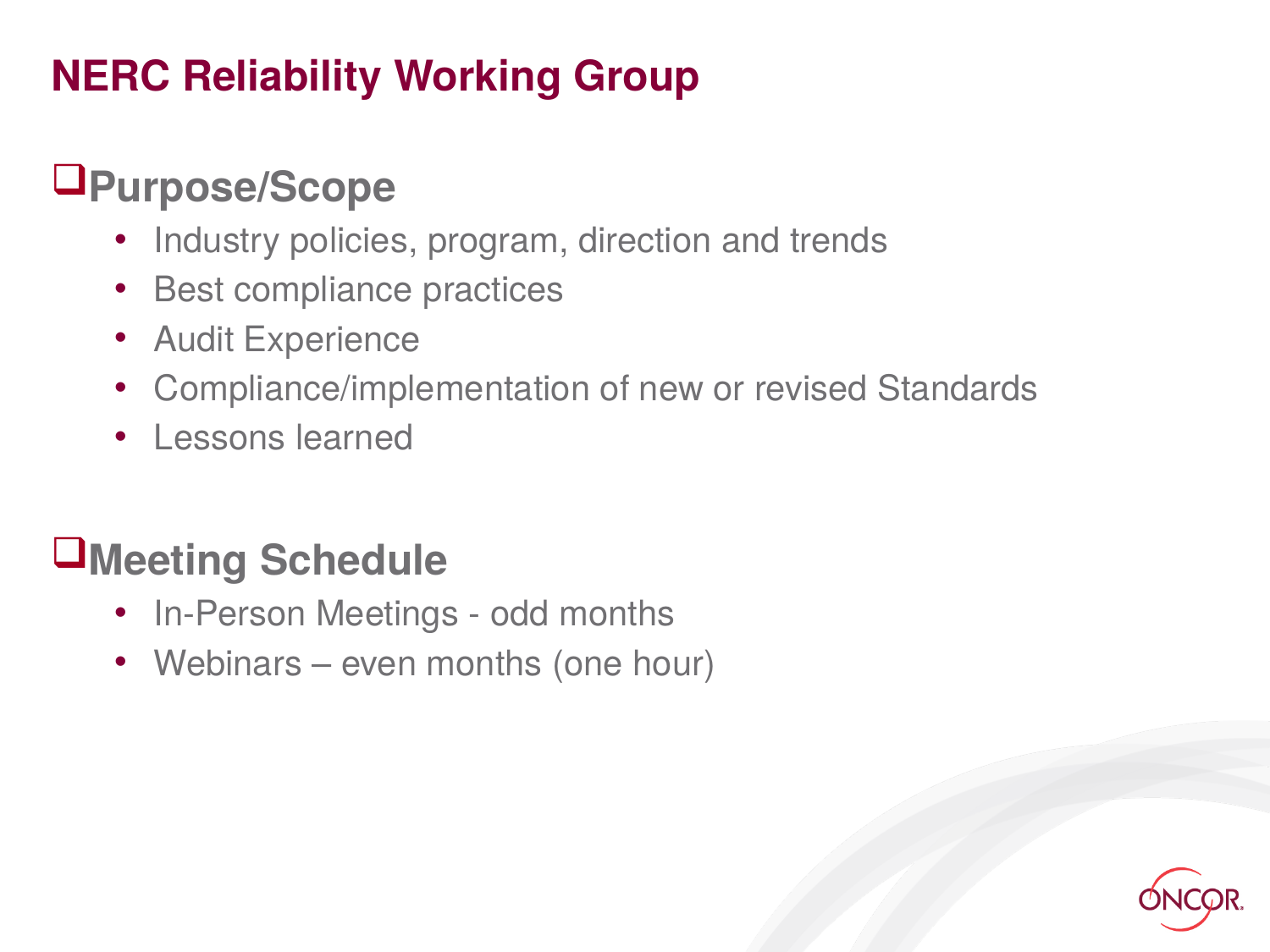

NERC Reliability Working Group
Purpose/Scope
Industry policies, program, direction and trends
Best compliance practices
Audit Experience
Compliance/implementation of new or revised Standards
Lessons learned

Meeting Schedule
In-Person Meetings - odd months
Webinars – even months (one hour)